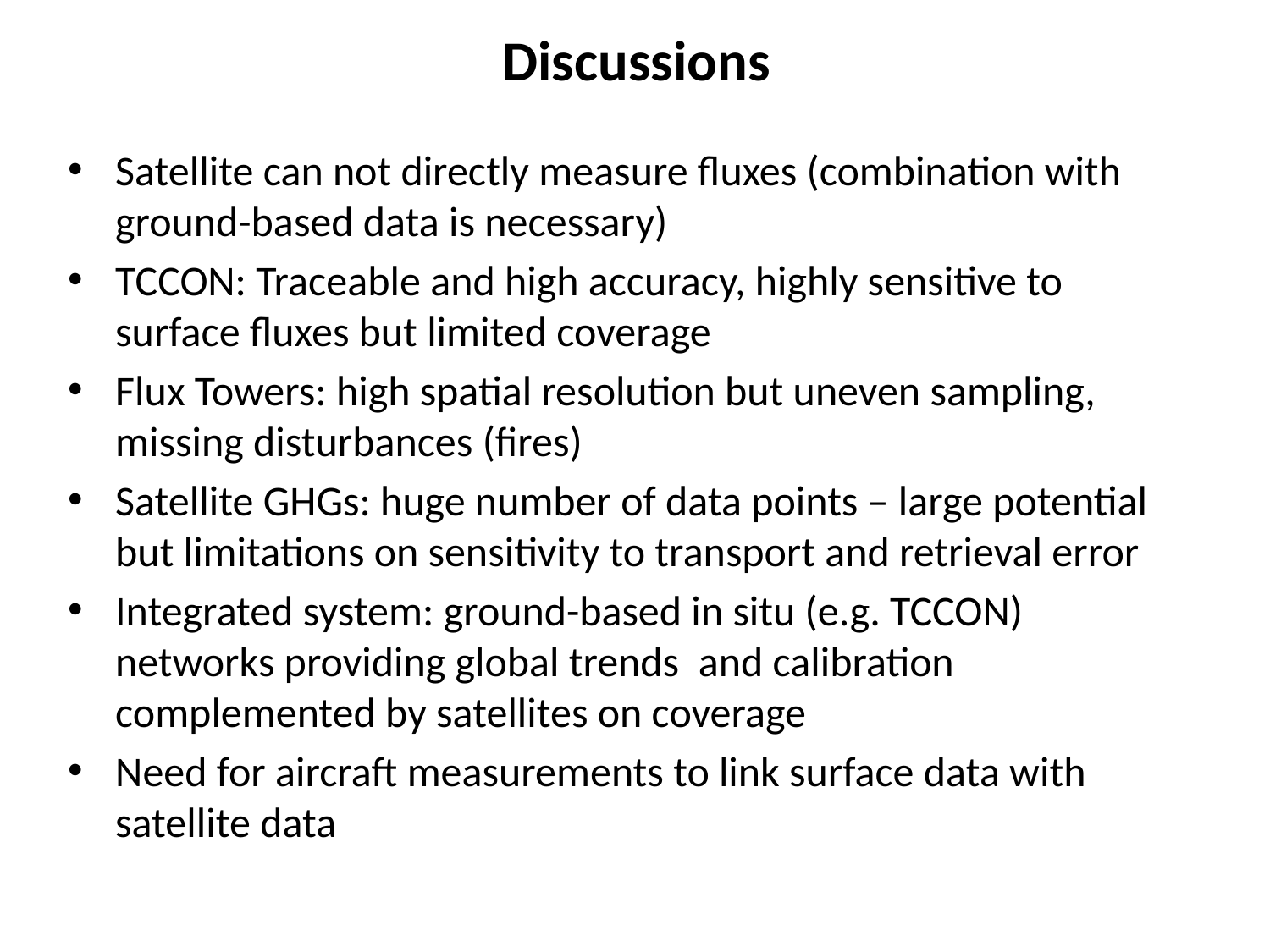

# Discussions

Satellite can not directly measure fluxes (combination with ground-based data is necessary)
TCCON: Traceable and high accuracy, highly sensitive to surface fluxes but limited coverage
Flux Towers: high spatial resolution but uneven sampling, missing disturbances (fires)
Satellite GHGs: huge number of data points – large potential but limitations on sensitivity to transport and retrieval error
Integrated system: ground-based in situ (e.g. TCCON) networks providing global trends  and calibration complemented by satellites on coverage
Need for aircraft measurements to link surface data with satellite data